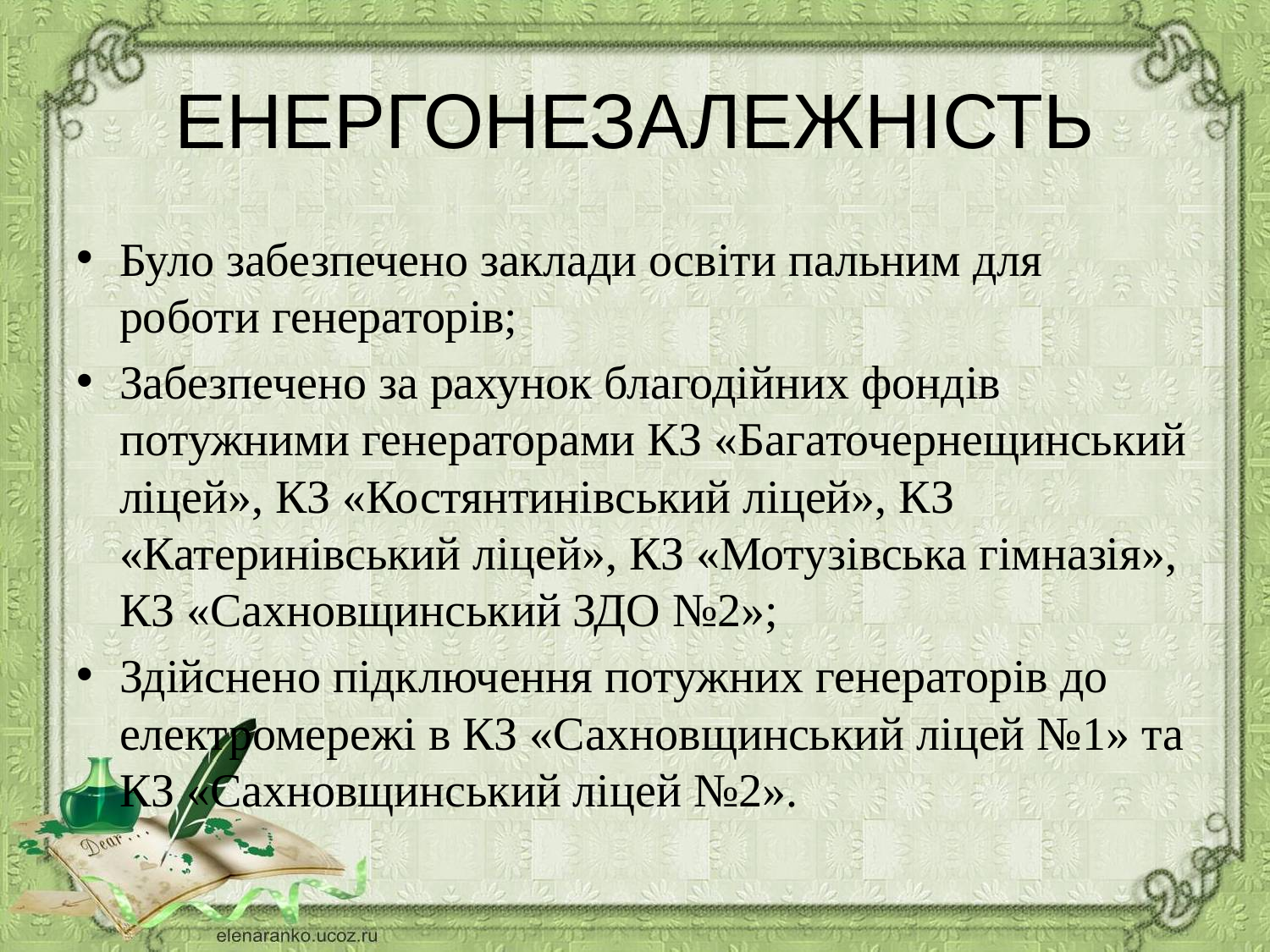

# ЕНЕРГОНЕЗАЛЕЖНІСТЬ
Було забезпечено заклади освіти пальним для роботи генераторів;
Забезпечено за рахунок благодійних фондів потужними генераторами КЗ «Багаточернещинський ліцей», КЗ «Костянтинівський ліцей», КЗ «Катеринівський ліцей», КЗ «Мотузівська гімназія», КЗ «Сахновщинський ЗДО №2»;
Здійснено підключення потужних генераторів до електромережі в КЗ «Сахновщинський ліцей №1» та КЗ «Сахновщинський ліцей №2».